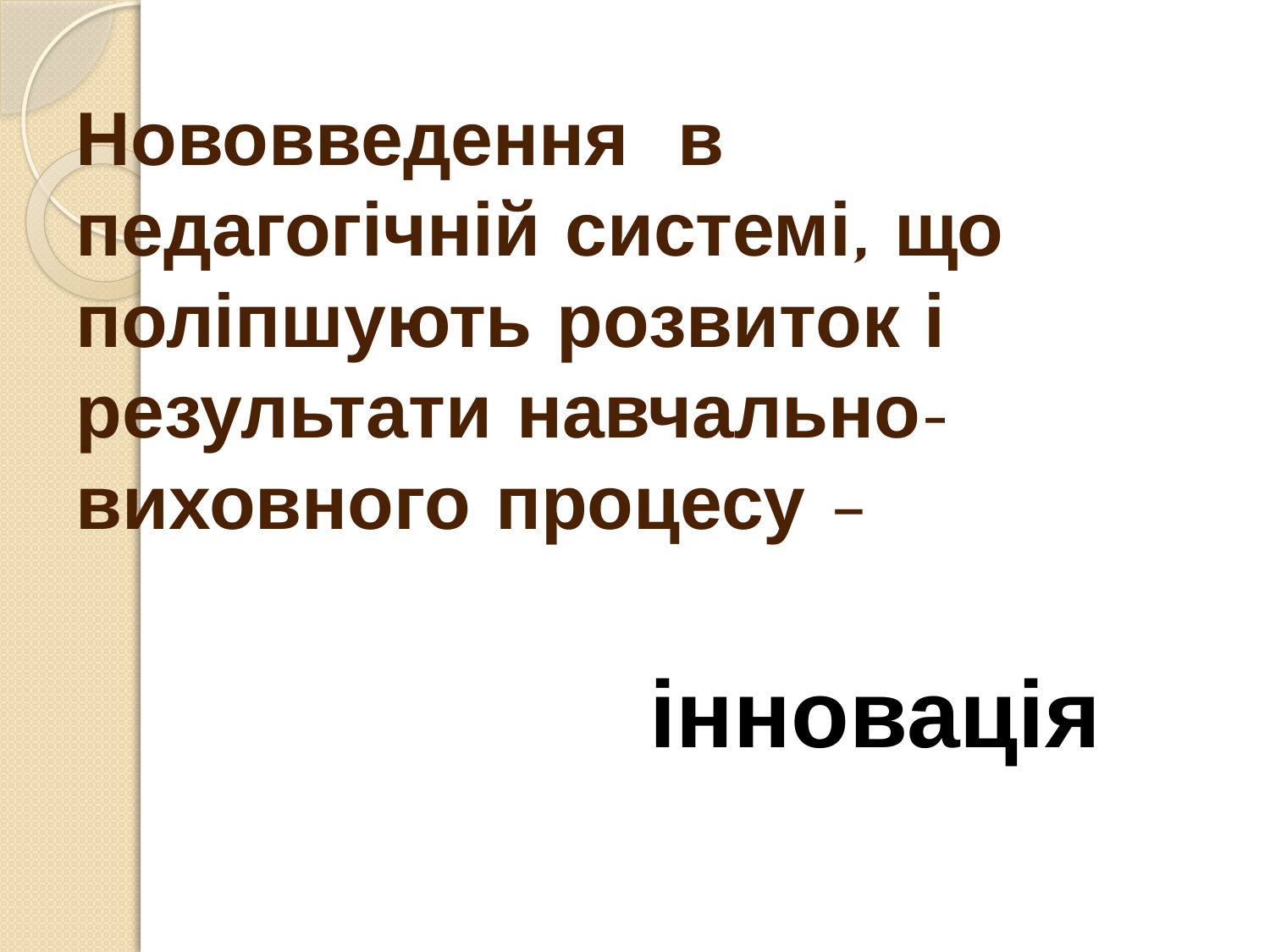

# Нововведення  в педагогічній системі, що поліпшують розвиток і результати навчально-виховного процесу –
                               інновація